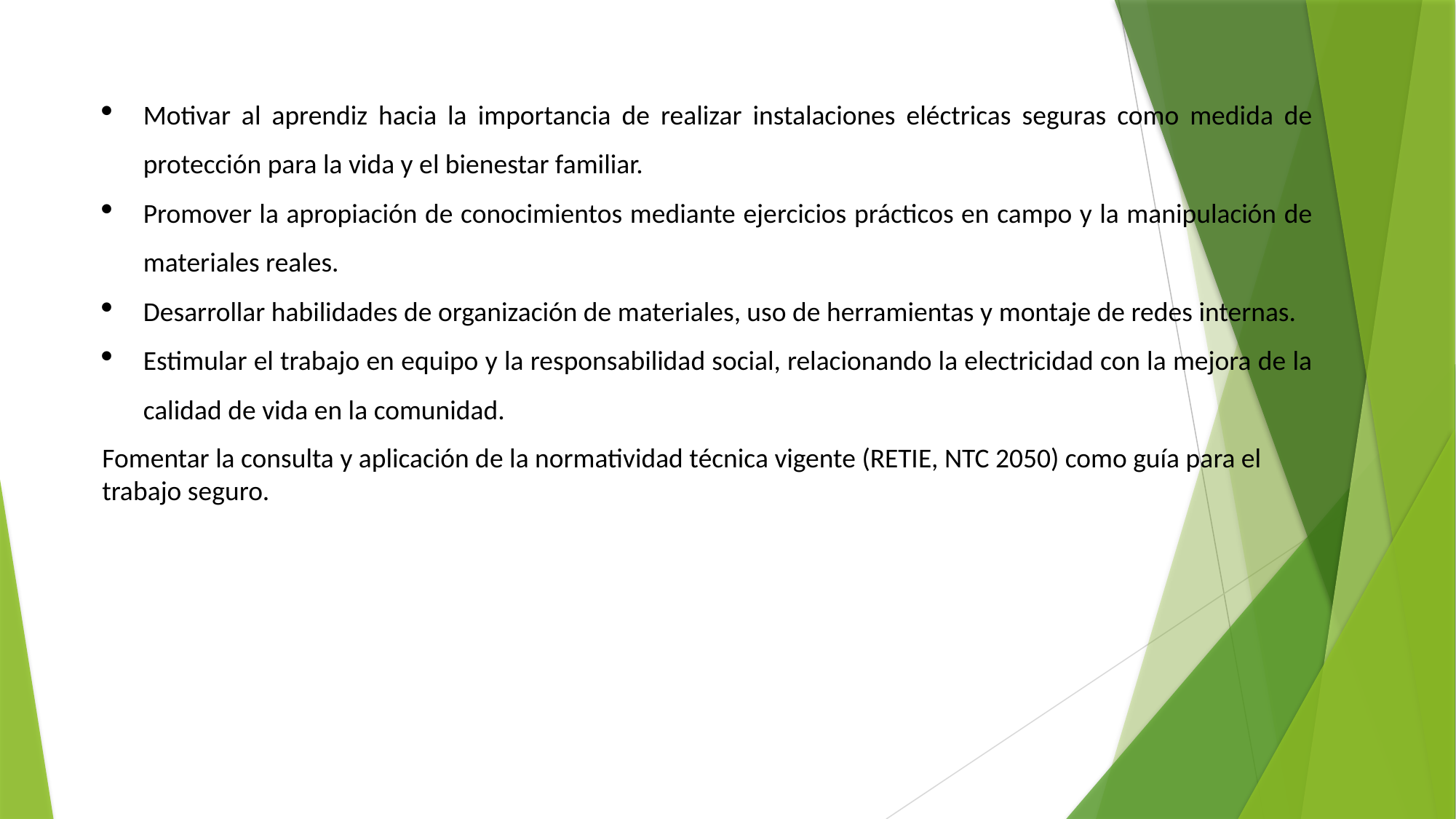

Motivar al aprendiz hacia la importancia de realizar instalaciones eléctricas seguras como medida de protección para la vida y el bienestar familiar.
Promover la apropiación de conocimientos mediante ejercicios prácticos en campo y la manipulación de materiales reales.
Desarrollar habilidades de organización de materiales, uso de herramientas y montaje de redes internas.
Estimular el trabajo en equipo y la responsabilidad social, relacionando la electricidad con la mejora de la calidad de vida en la comunidad.
Fomentar la consulta y aplicación de la normatividad técnica vigente (RETIE, NTC 2050) como guía para el trabajo seguro.